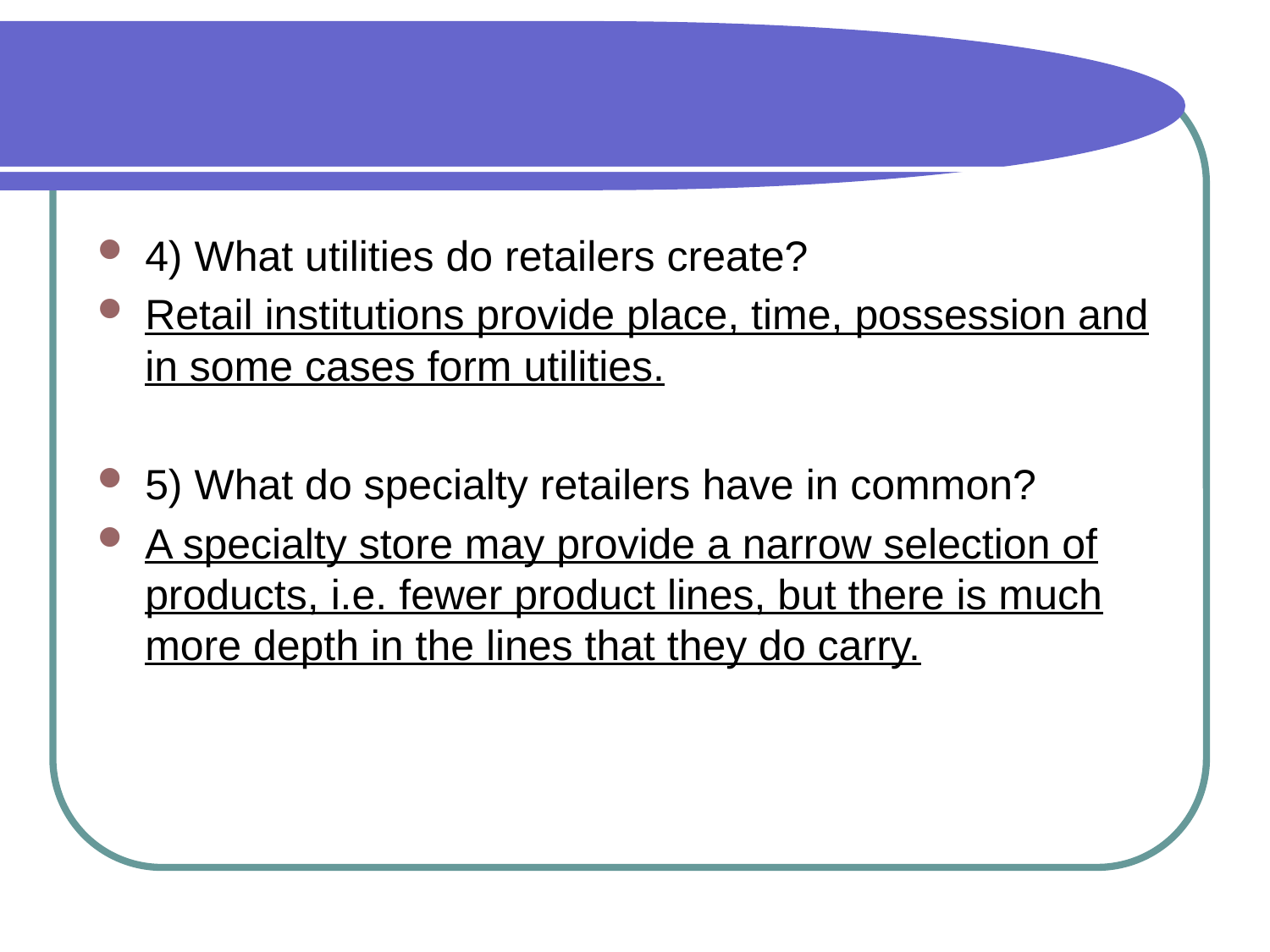

#
4) What utilities do retailers create?
Retail institutions provide place, time, possession and in some cases form utilities.

5) What do specialty retailers have in common?
A specialty store may provide a narrow selection of products, i.e. fewer product lines, but there is much more depth in the lines that they do carry.